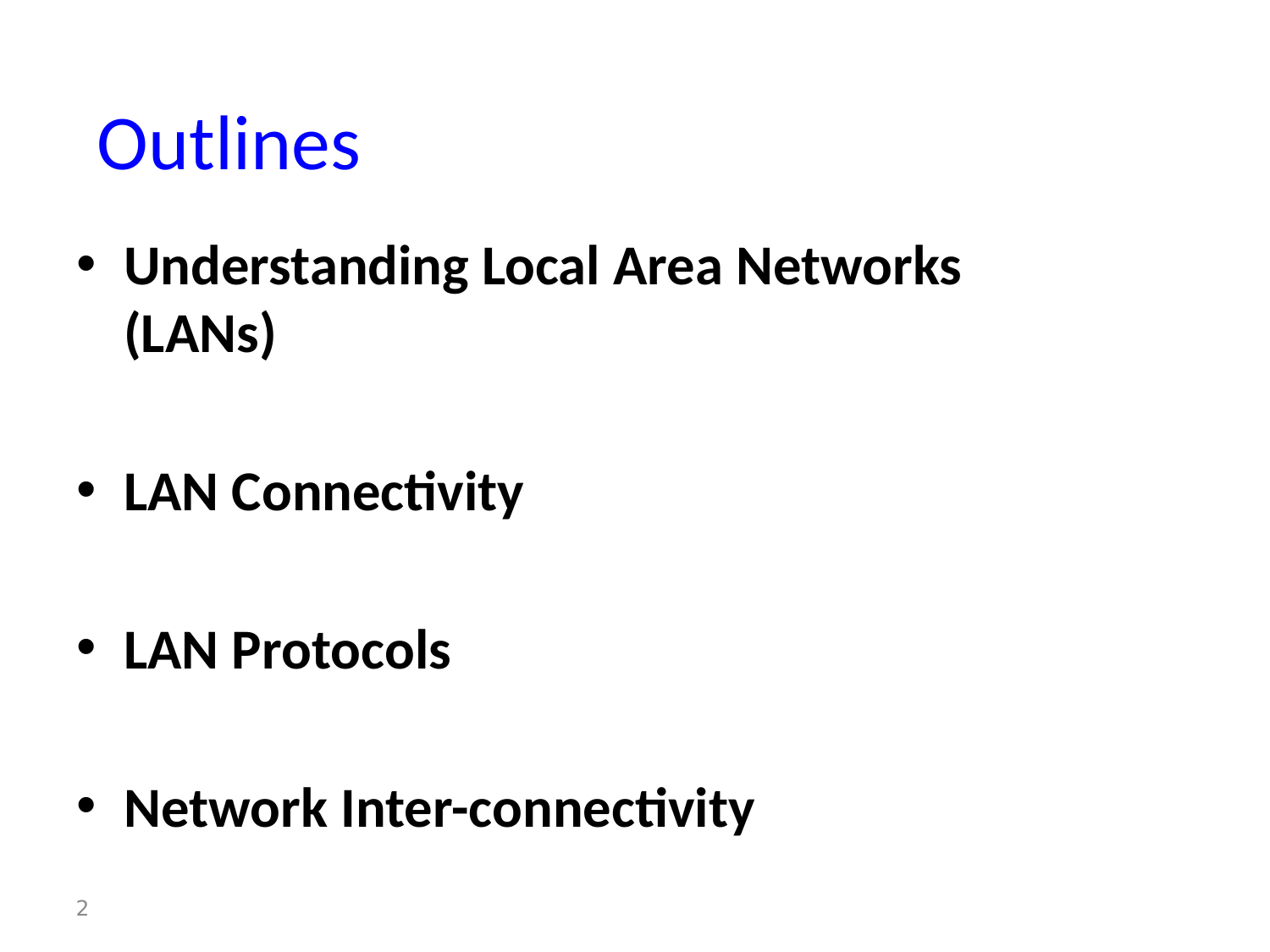

#
Outlines

Understanding Local Area Networks (LANs)

LAN Connectivity

LAN Protocols

Network Inter-connectivity

2